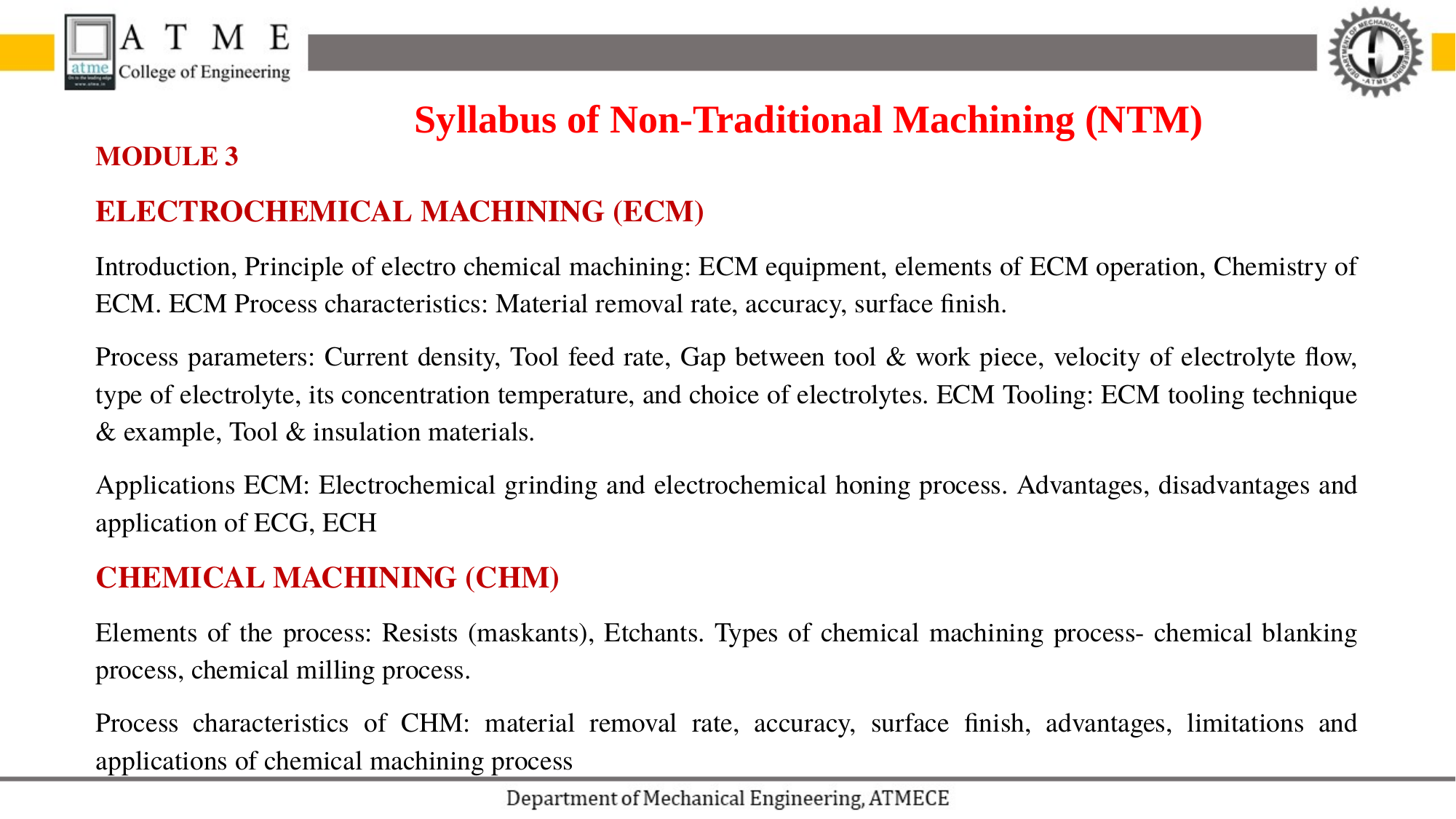

Syllabus of Non-Traditional Machining (NTM)
MODULE 3
ELECTROCHEMICAL MACHINING (ECM)
Introduction, Principle of electro chemical machining: ECM equipment, elements of ECM operation, Chemistry of ECM. ECM Process characteristics: Material removal rate, accuracy, surface finish.
Process parameters: Current density, Tool feed rate, Gap between tool & work piece, velocity of electrolyte flow, type of electrolyte, its concentration temperature, and choice of electrolytes. ECM Tooling: ECM tooling technique & example, Tool & insulation materials.
Applications ECM: Electrochemical grinding and electrochemical honing process. Advantages, disadvantages and application of ECG, ECH
CHEMICAL MACHINING (CHM)
Elements of the process: Resists (maskants), Etchants. Types of chemical machining process- chemical blanking process, chemical milling process.
Process characteristics of CHM: material removal rate, accuracy, surface finish, advantages, limitations and applications of chemical machining process